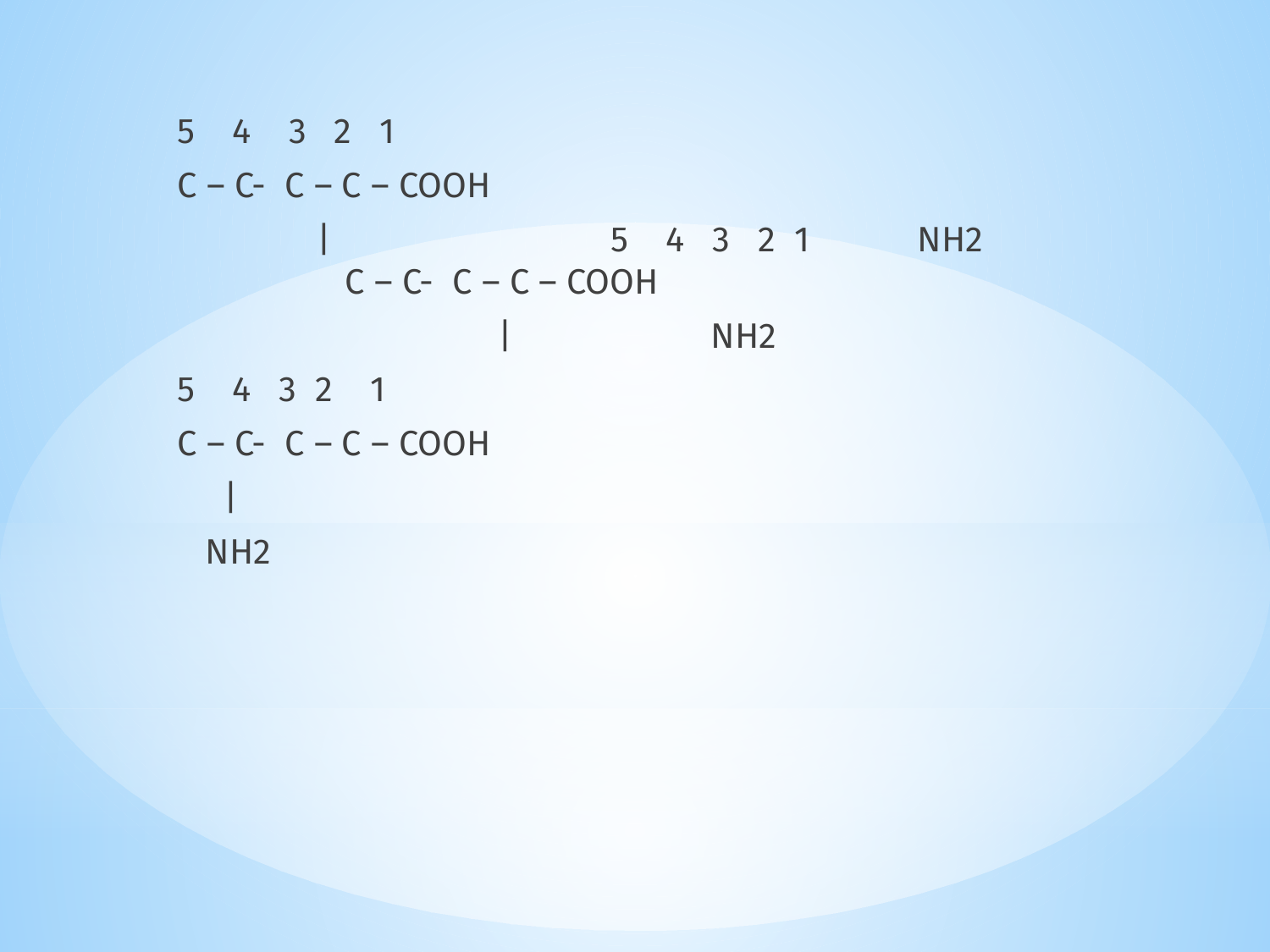

5    4    3   2   1
С – С-  С – С – СООН
               |                              5    4   3   2  1		     NH2                        С – С-  С – С – СООН
         			                      |					                    NH2
5    4   3  2    1
С – С-  С – С – СООН
     |
   NH2
#